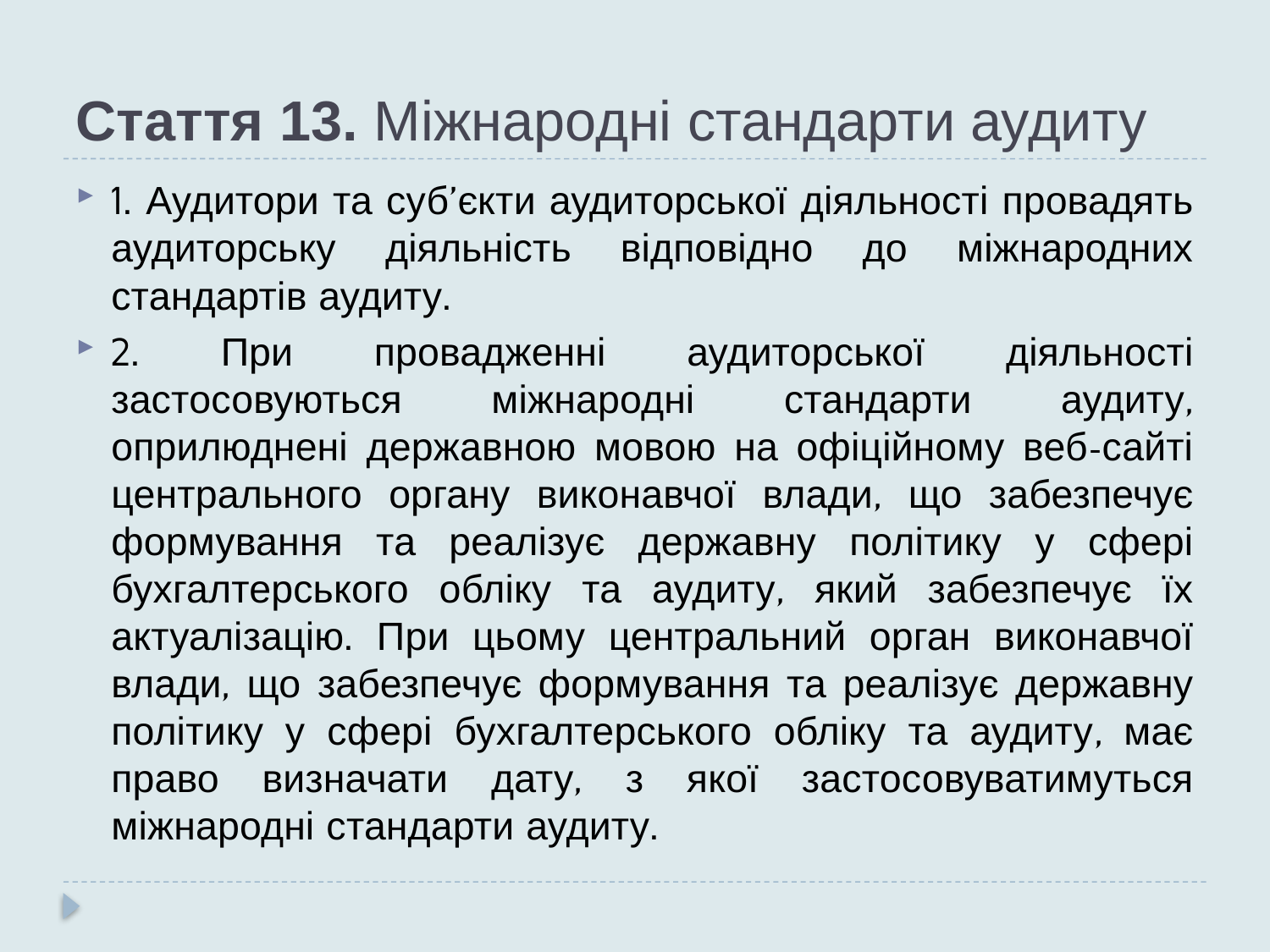

# Стаття 13. Міжнародні стандарти аудиту
1. Аудитори та суб’єкти аудиторської діяльності провадять аудиторську діяльність відповідно до міжнародних стандартів аудиту.
2. При провадженні аудиторської діяльності застосовуються міжнародні стандарти аудиту, оприлюднені державною мовою на офіційному веб-сайті центрального органу виконавчої влади, що забезпечує формування та реалізує державну політику у сфері бухгалтерського обліку та аудиту, який забезпечує їх актуалізацію. При цьому центральний орган виконавчої влади, що забезпечує формування та реалізує державну політику у сфері бухгалтерського обліку та аудиту, має право визначати дату, з якої застосовуватимуться міжнародні стандарти аудиту.